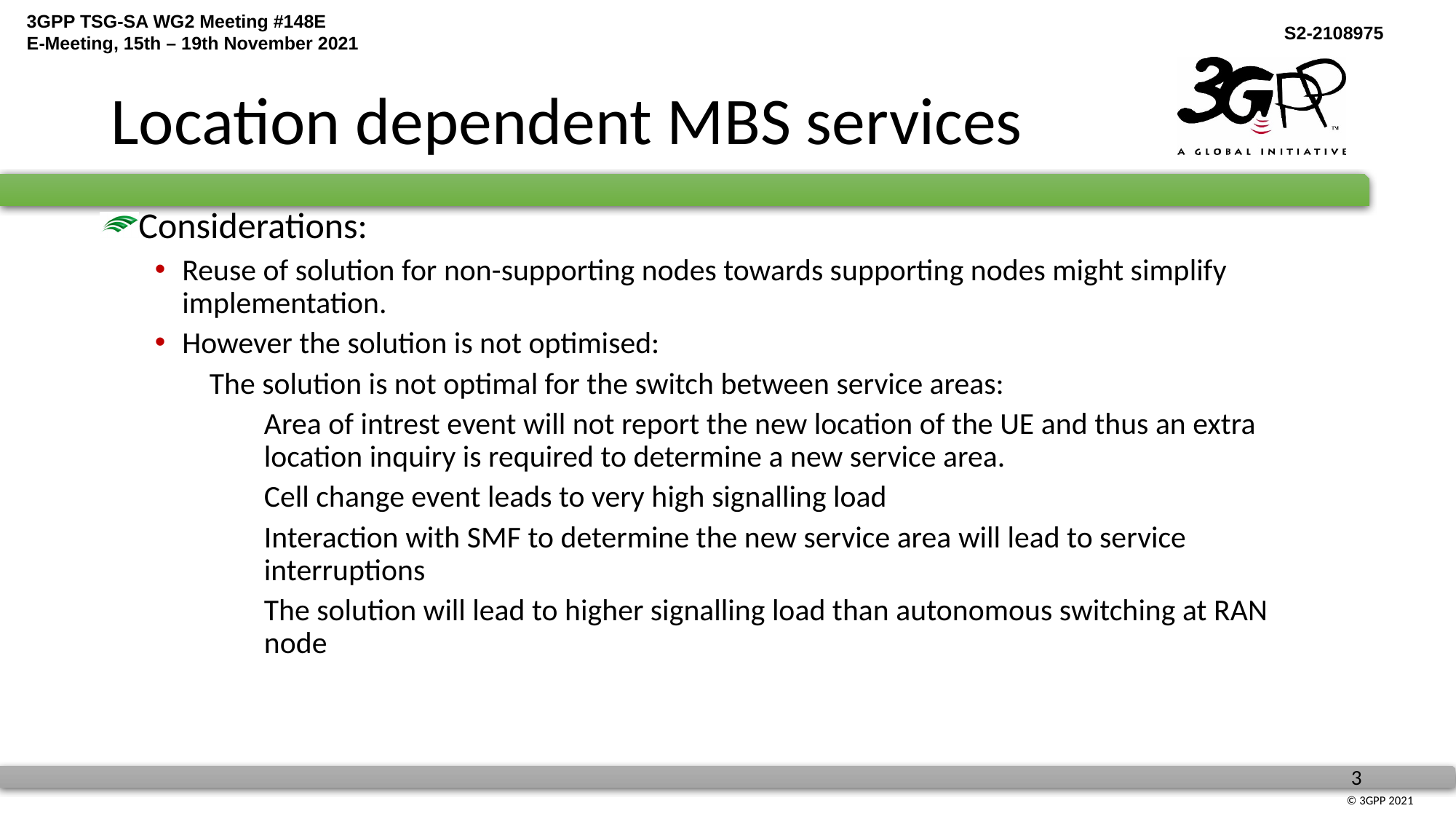

# Location dependent MBS services
Considerations:
Reuse of solution for non-supporting nodes towards supporting nodes might simplify implementation.
However the solution is not optimised:
The solution is not optimal for the switch between service areas:
Area of intrest event will not report the new location of the UE and thus an extra location inquiry is required to determine a new service area.
Cell change event leads to very high signalling load
Interaction with SMF to determine the new service area will lead to service interruptions
The solution will lead to higher signalling load than autonomous switching at RAN node